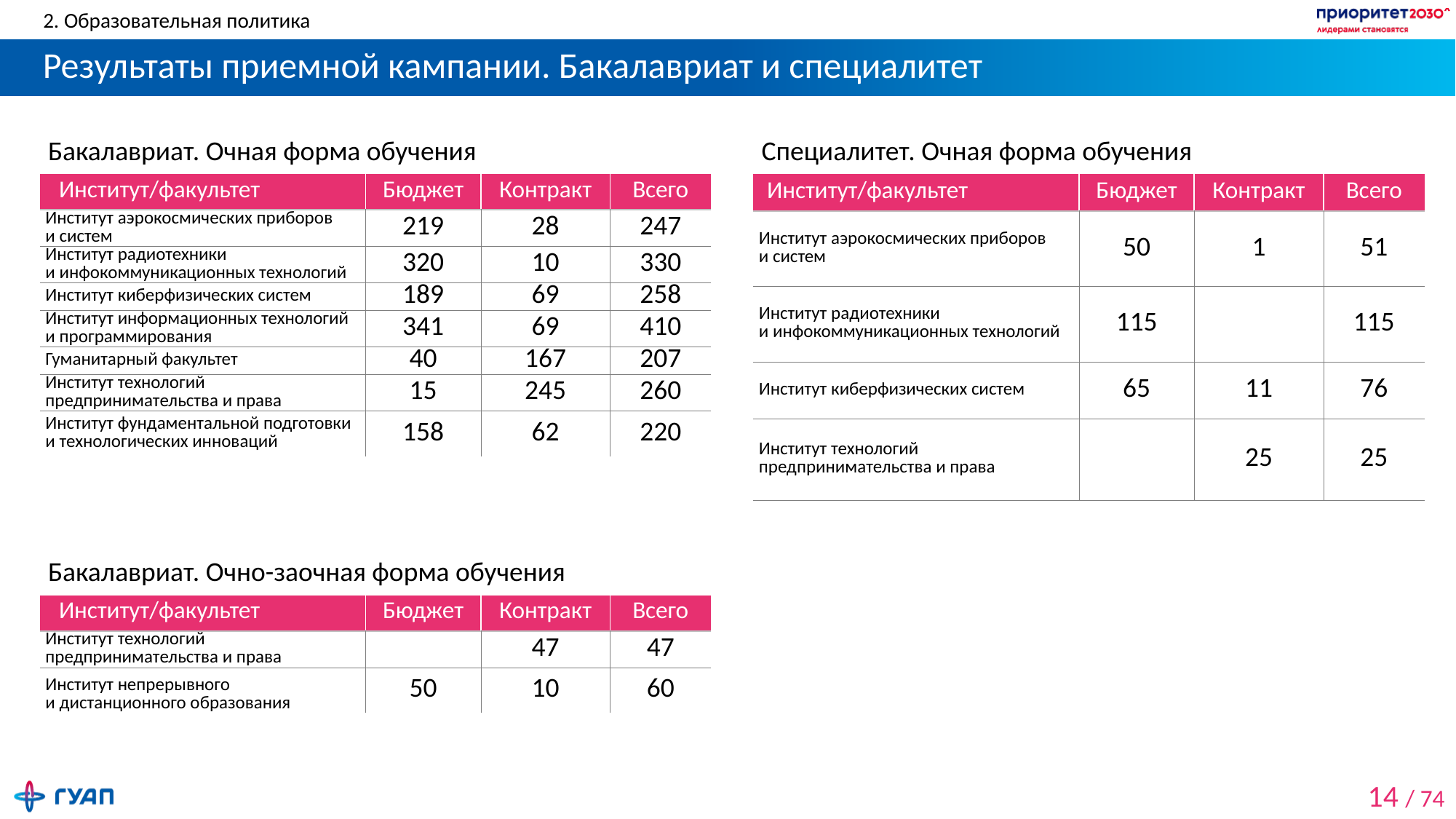

2. Образовательная политика
# Результаты приемной кампании. Бакалавриат и специалитет
| Бакалавриат. Очная форма обучения |  |  |  |
| --- | --- | --- | --- |
| Институт/факультет | Бюджет | Контракт | Всего |
| Институт аэрокосмических приборов и систем | 219 | 28 | 247 |
| Институт радиотехники и инфокоммуникационных технологий | 320 | 10 | 330 |
| Институт киберфизических систем | 189 | 69 | 258 |
| Институт информационных технологий и программирования | 341 | 69 | 410 |
| Гуманитарный факультет | 40 | 167 | 207 |
| Институт технологий предпринимательства и права | 15 | 245 | 260 |
| Институт фундаментальной подготовки и технологических инноваций | 158 | 62 | 220 |
| Специалитет. Очная форма обучения |  |  |  |
| --- | --- | --- | --- |
| Институт/факультет | Бюджет | Контракт | Всего |
| Институт аэрокосмических приборов и систем | 50 | 1 | 51 |
| Институт радиотехники и инфокоммуникационных технологий | 115 |  | 115 |
| Институт киберфизических систем | 65 | 11 | 76 |
| Институт технологий предпринимательства и права |  | 25 | 25 |
| Бакалавриат. Очно-заочная форма обучения |  |  |  |
| --- | --- | --- | --- |
| Институт/факультет | Бюджет | Контракт | Всего |
| Институт технологий предпринимательства и права |  | 47 | 47 |
| Институт непрерывного и дистанционного образования | 50 | 10 | 60 |